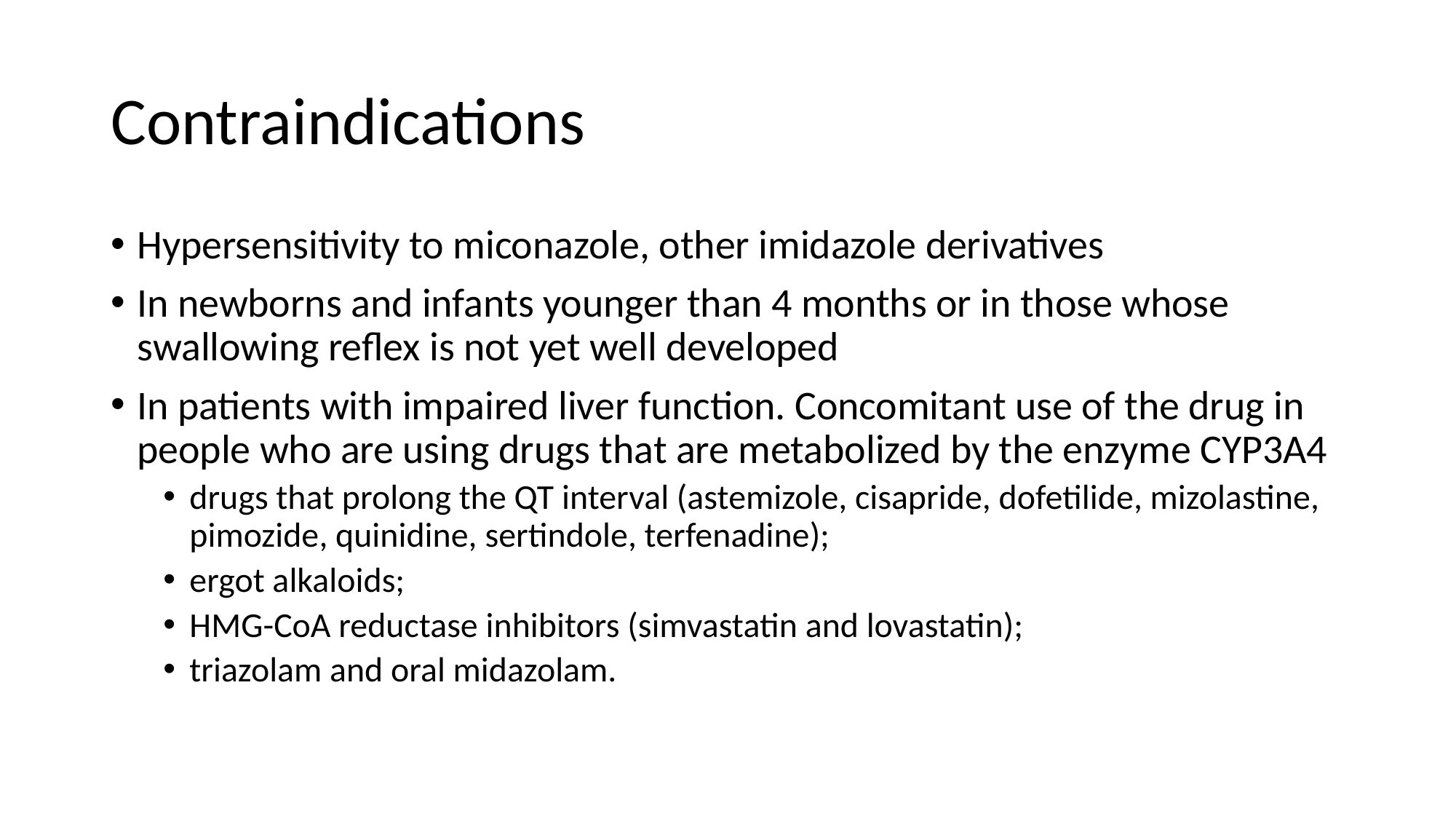

# Contraindications
Hypersensitivity to miconazole, other imidazole derivatives
In newborns and infants younger than 4 months or in those whose swallowing reflex is not yet well developed
In patients with impaired liver function. Concomitant use of the drug in people who are using drugs that are metabolized by the enzyme CYP3A4
drugs that prolong the QT interval (astemizole, cisapride, dofetilide, mizolastine, pimozide, quinidine, sertindole, terfenadine);
ergot alkaloids;
HMG-CoA reductase inhibitors (simvastatin and lovastatin);
triazolam and oral midazolam.